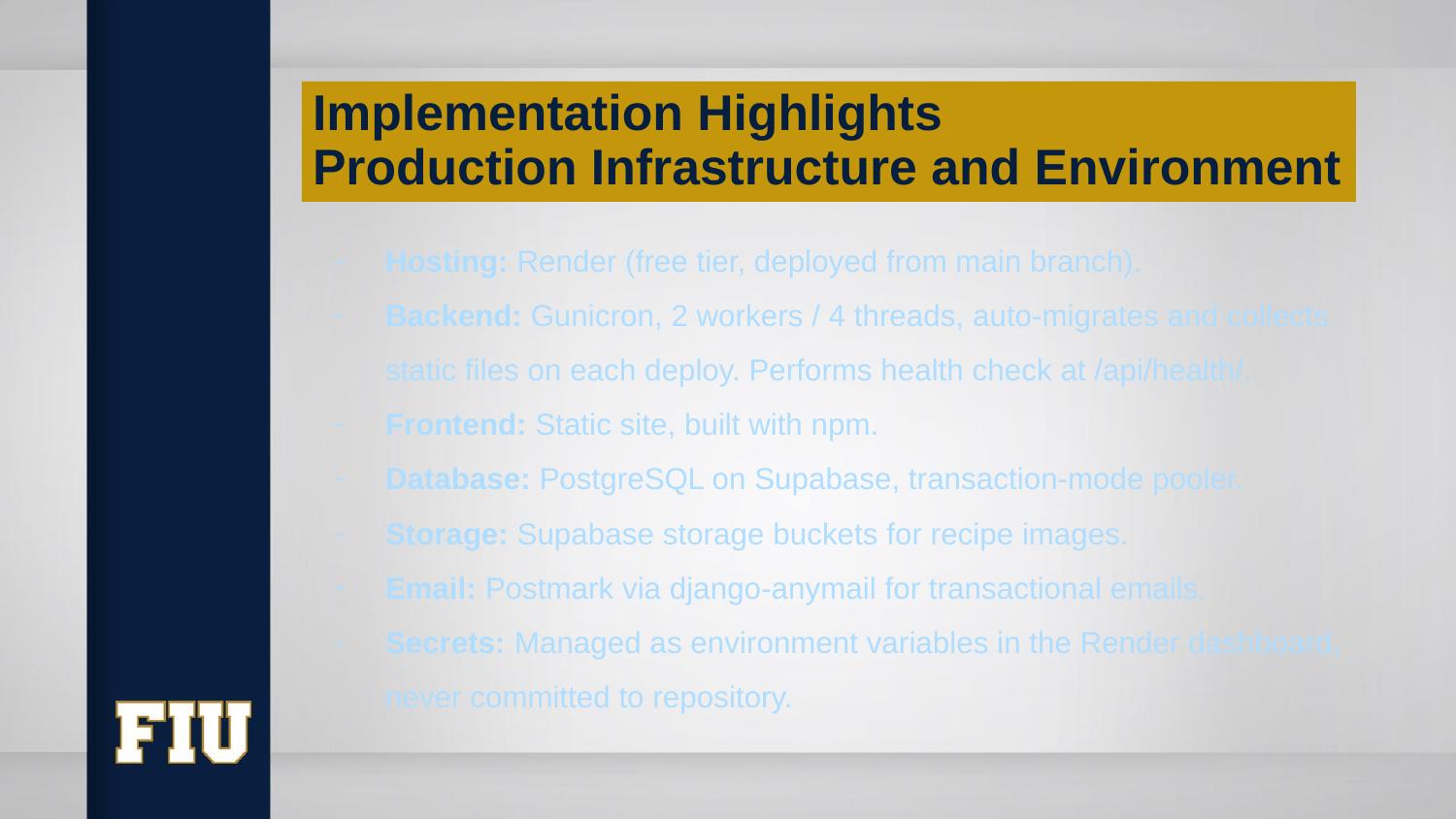

# Implementation Highlights
Production Infrastructure and Environment
Hosting: Render (free tier, deployed from main branch).
Backend: Gunicron, 2 workers / 4 threads, auto-migrates and collects static files on each deploy. Performs health check at /api/health/.
Frontend: Static site, built with npm.
Database: PostgreSQL on Supabase, transaction-mode pooler.
Storage: Supabase storage buckets for recipe images.
Email: Postmark via django-anymail for transactional emails.
Secrets: Managed as environment variables in the Render dashboard, never committed to repository.